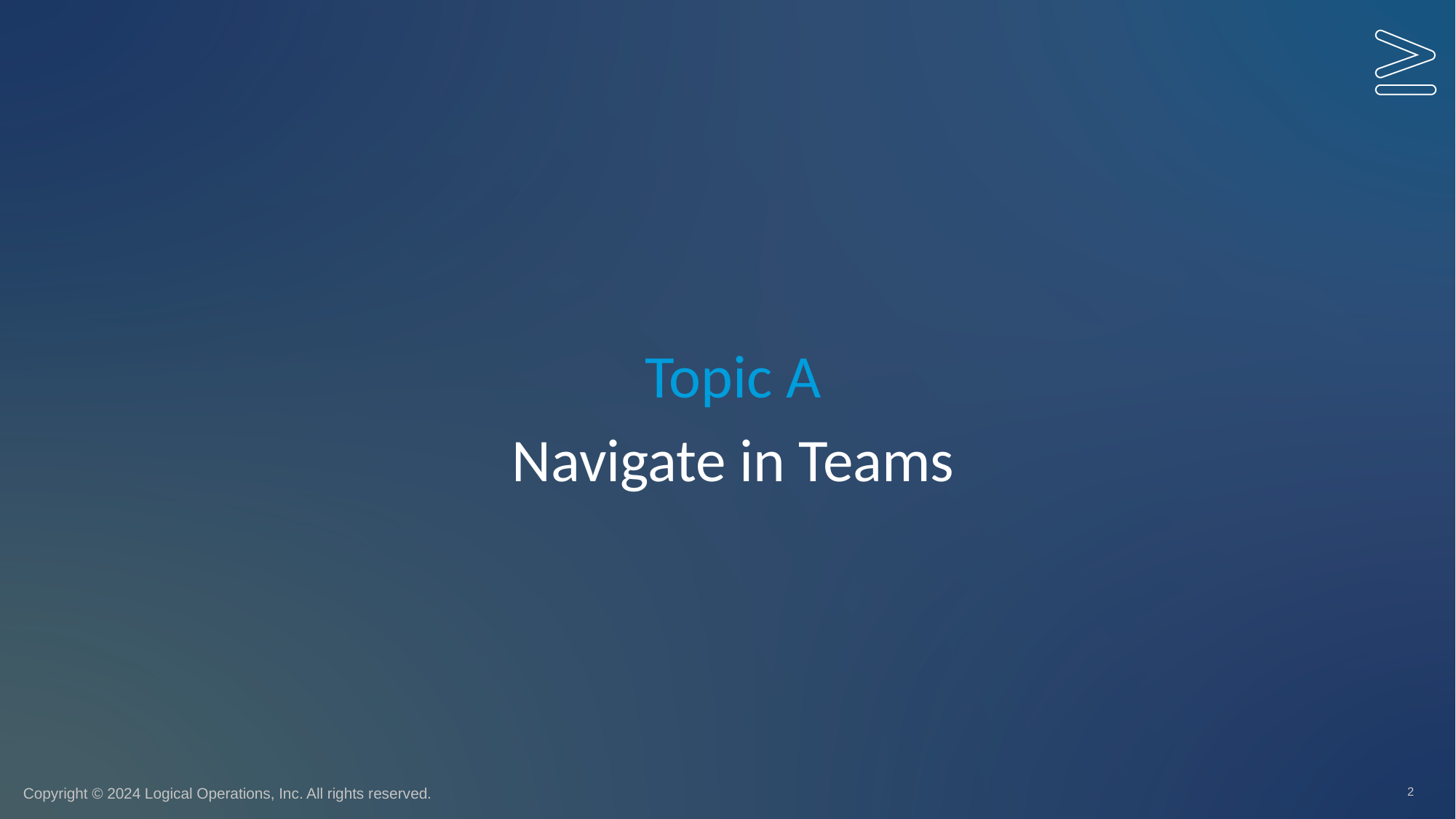

Topic A
# Navigate in Teams
2